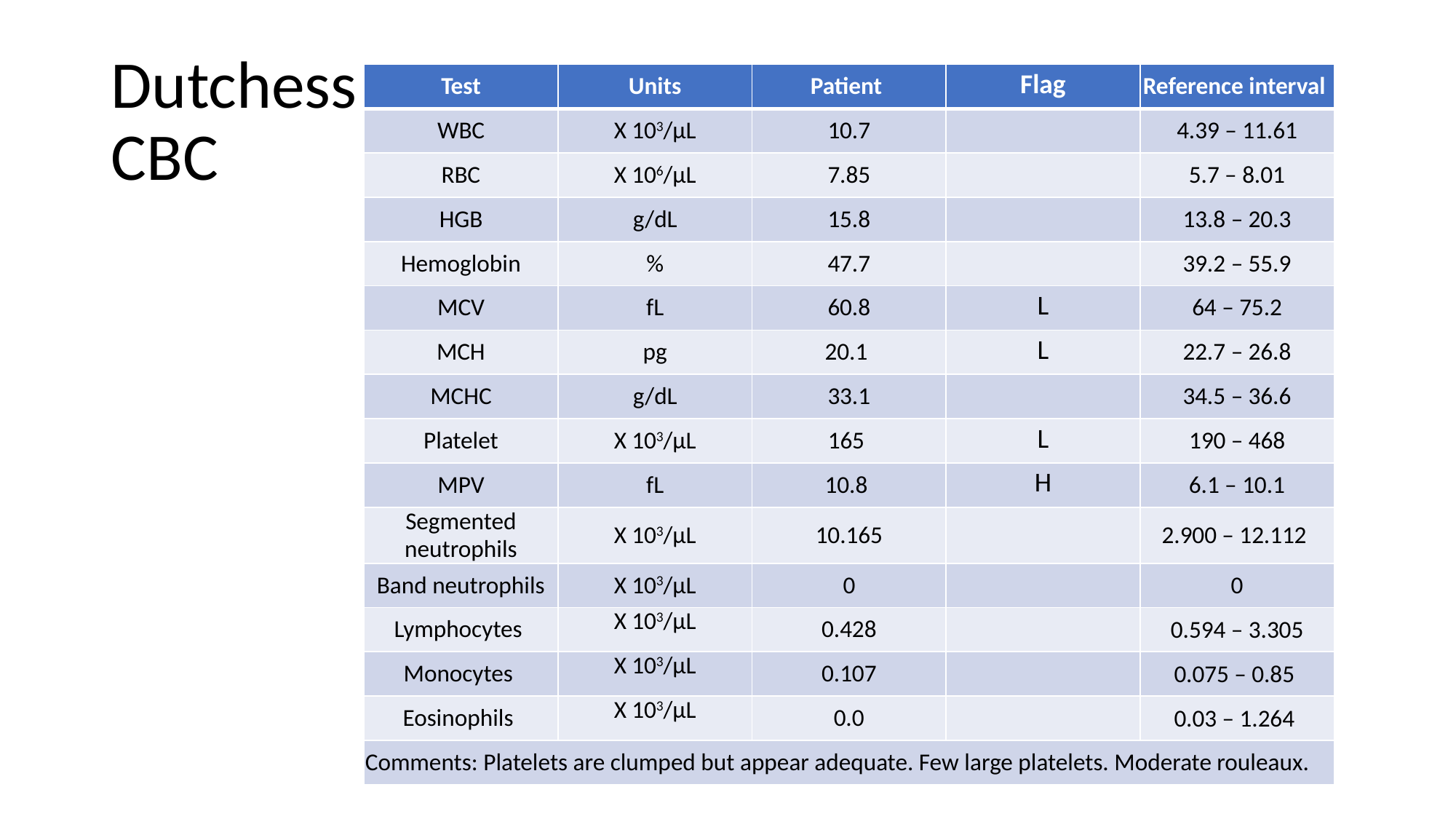

# Dutchess CBC
| Test | Units | Patient | Flag | Reference interval |
| --- | --- | --- | --- | --- |
| WBC | X 103/µL | 10.7 |  | 4.39 – 11.61 |
| RBC | X 106/µL | 7.85 |  | 5.7 – 8.01 |
| HGB | g/dL | 15.8 |  | 13.8 – 20.3 |
| Hemoglobin | % | 47.7 |  | 39.2 – 55.9 |
| MCV | fL | 60.8 | L | 64 – 75.2 |
| MCH | pg | 20.1 | L | 22.7 – 26.8 |
| MCHC | g/dL | 33.1 |  | 34.5 – 36.6 |
| Platelet | X 103/µL | 165 | L | 190 – 468 |
| MPV | fL | 10.8 | H | 6.1 – 10.1 |
| Segmented neutrophils | X 103/µL | 10.165 |  | 2.900 – 12.112 |
| Band neutrophils | X 103/µL | 0 |  | 0 |
| Lymphocytes | X 103/µL | 0.428 |  | 0.594 – 3.305 |
| Monocytes | X 103/µL | 0.107 |  | 0.075 – 0.85 |
| Eosinophils | X 103/µL | 0.0 |  | 0.03 – 1.264 |
| Comments: Platelets are clumped but appear adequate. Few large platelets. Moderate rouleaux. |  |  |  |  |